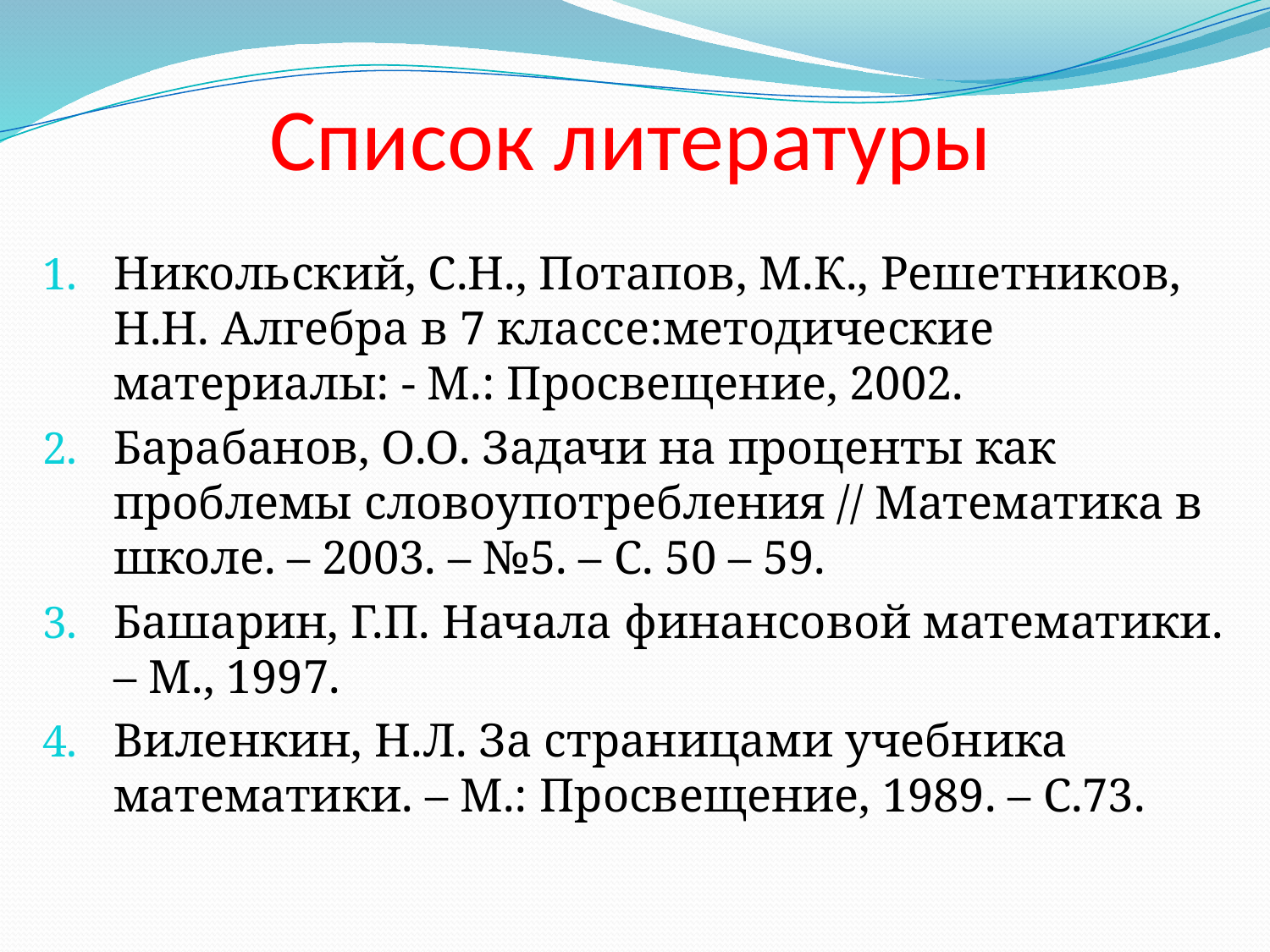

# Список литературы
Никольский, С.Н., Потапов, М.К., Решетников, Н.Н. Алгебра в 7 классе:методические материалы: - М.: Просвещение, 2002.
Барабанов, О.О. Задачи на проценты как проблемы словоупотребления // Математика в школе. – 2003. – №5. – С. 50 – 59.
Башарин, Г.П. Начала финансовой математики. – М., 1997.
Виленкин, Н.Л. За страницами учебника математики. – М.: Просвещение, 1989. – С.73.